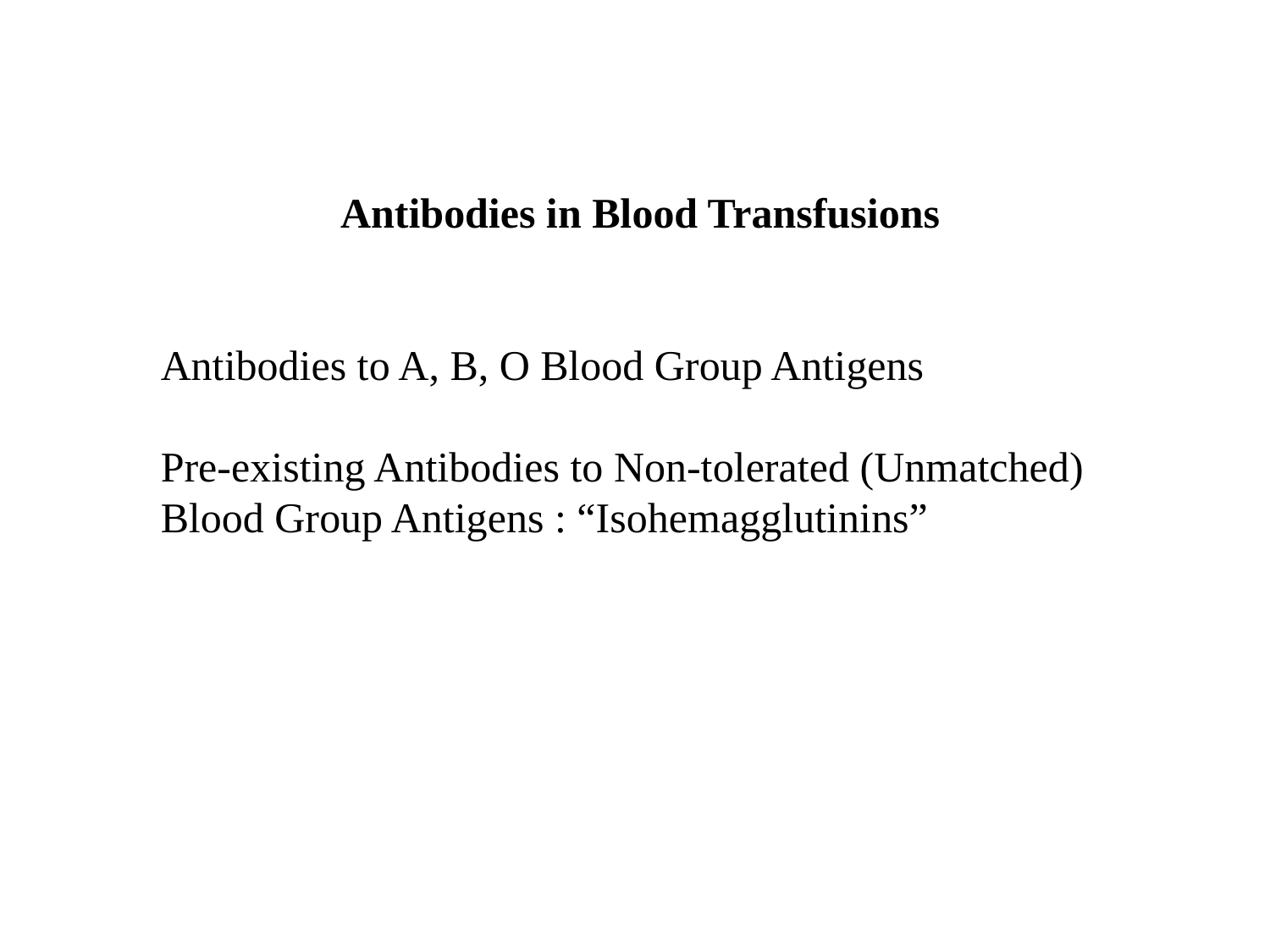

Antibodies in Blood Transfusions

Antibodies to A, B, O Blood Group Antigens

Pre-existing Antibodies to Non-tolerated (Unmatched) Blood Group Antigens : “Isohemagglutinins”